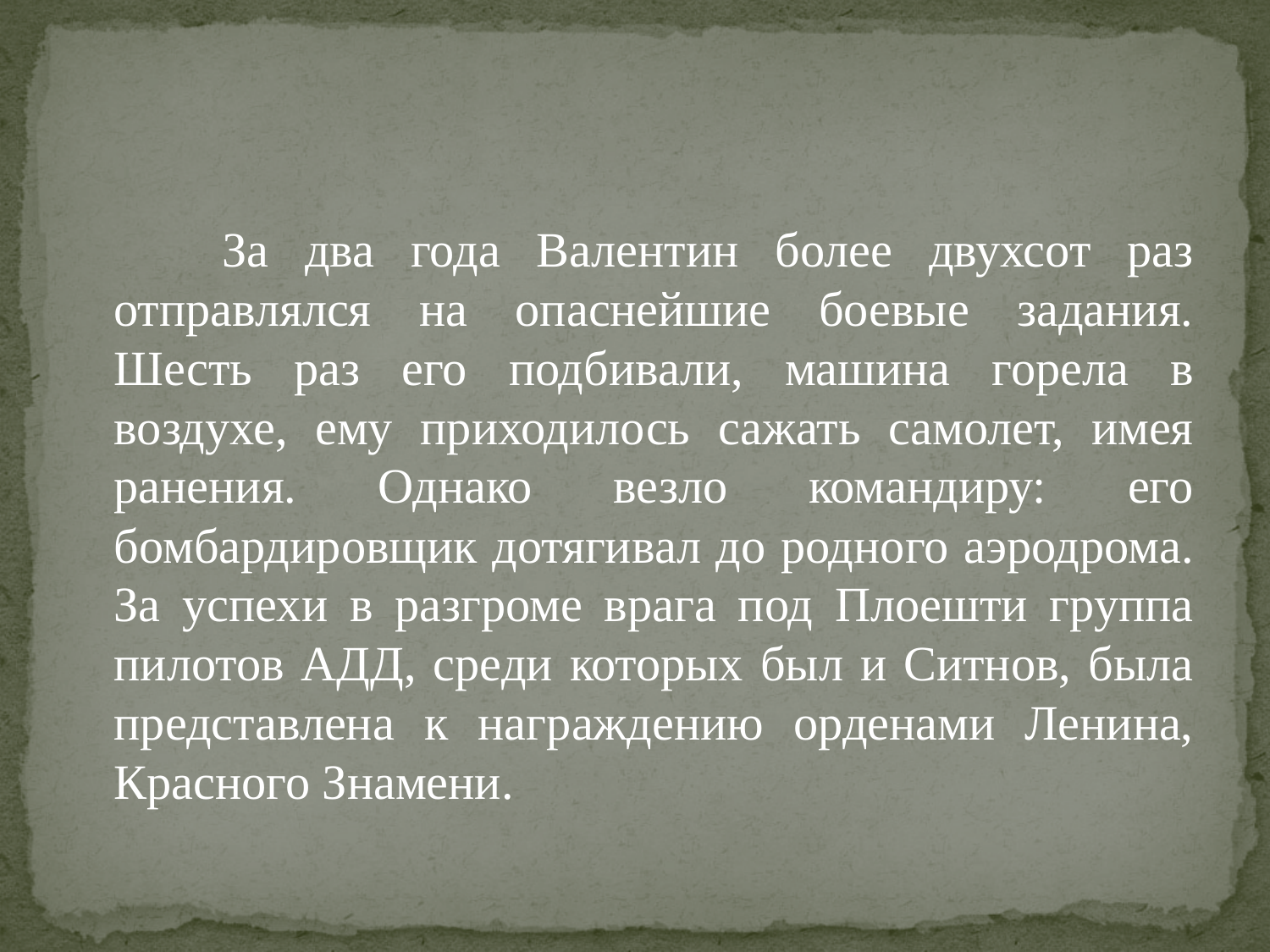

#
    За два года Валентин более двухсот раз отправлялся на опаснейшие боевые задания. Шесть раз его подбивали, машина горела в воздухе, ему приходилось сажать самолет, имея ранения. Однако везло командиру: его бомбардировщик дотягивал до родного аэродрома. За успехи в разгроме врага под Плоешти группа пилотов АДД, среди которых был и Ситнов, была представлена к награждению орденами Ленина, Красного Знамени.